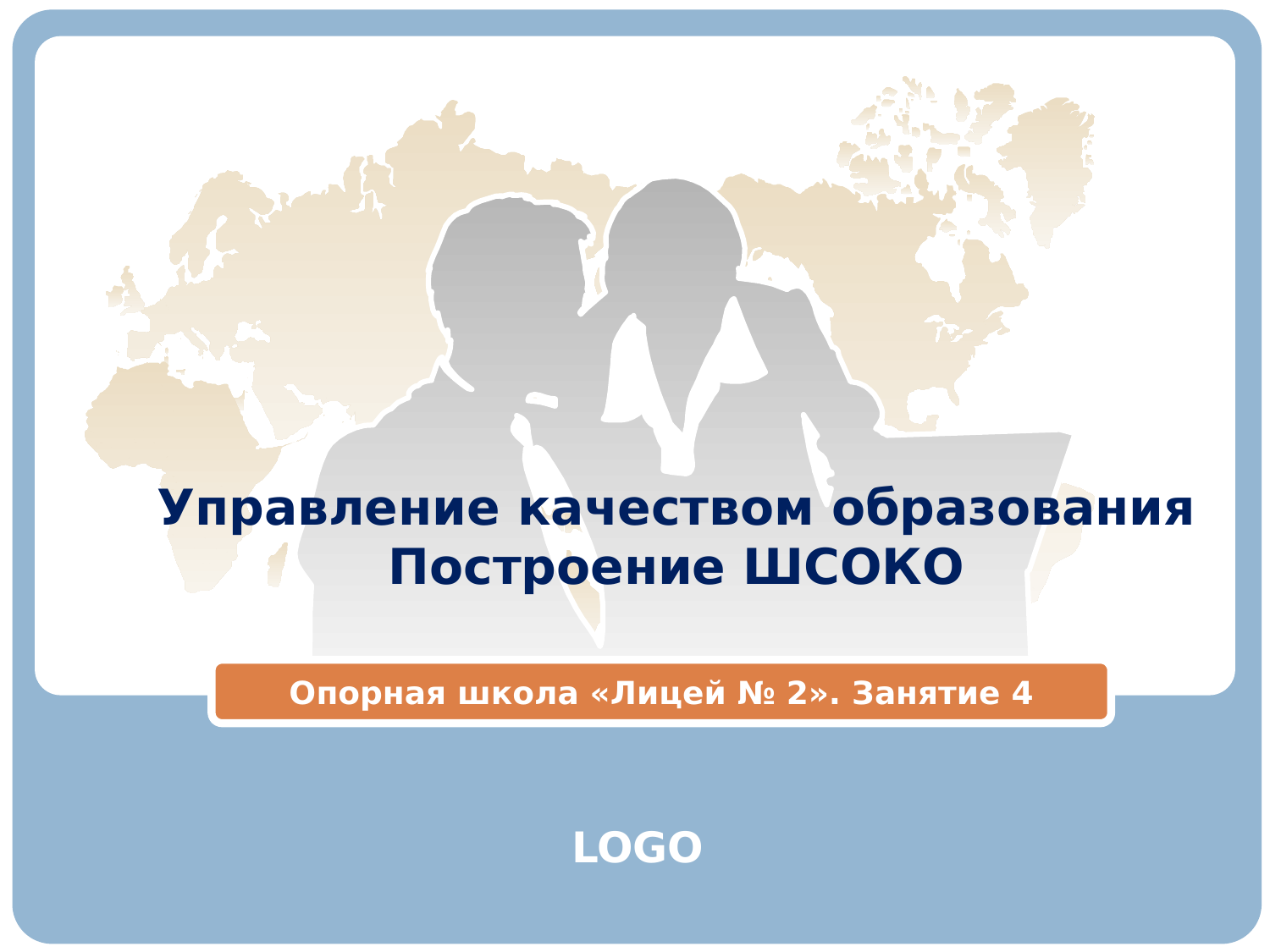

# Управление качеством образования Построение ШСОКО
Опорная школа «Лицей № 2». Занятие 4